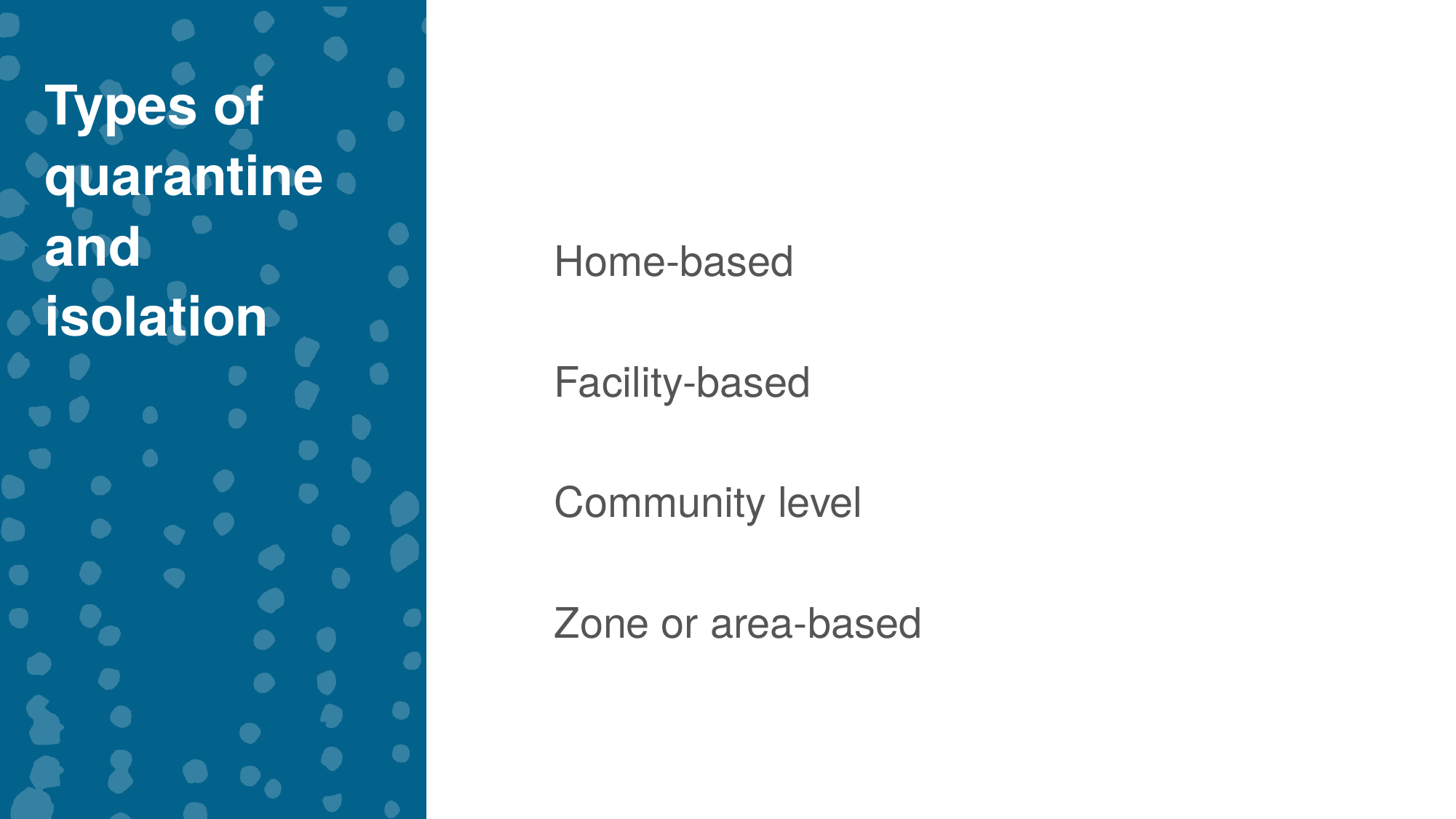

Types of quarantine and isolation

Home-based
Facility-based
Community level
Zone or area-based